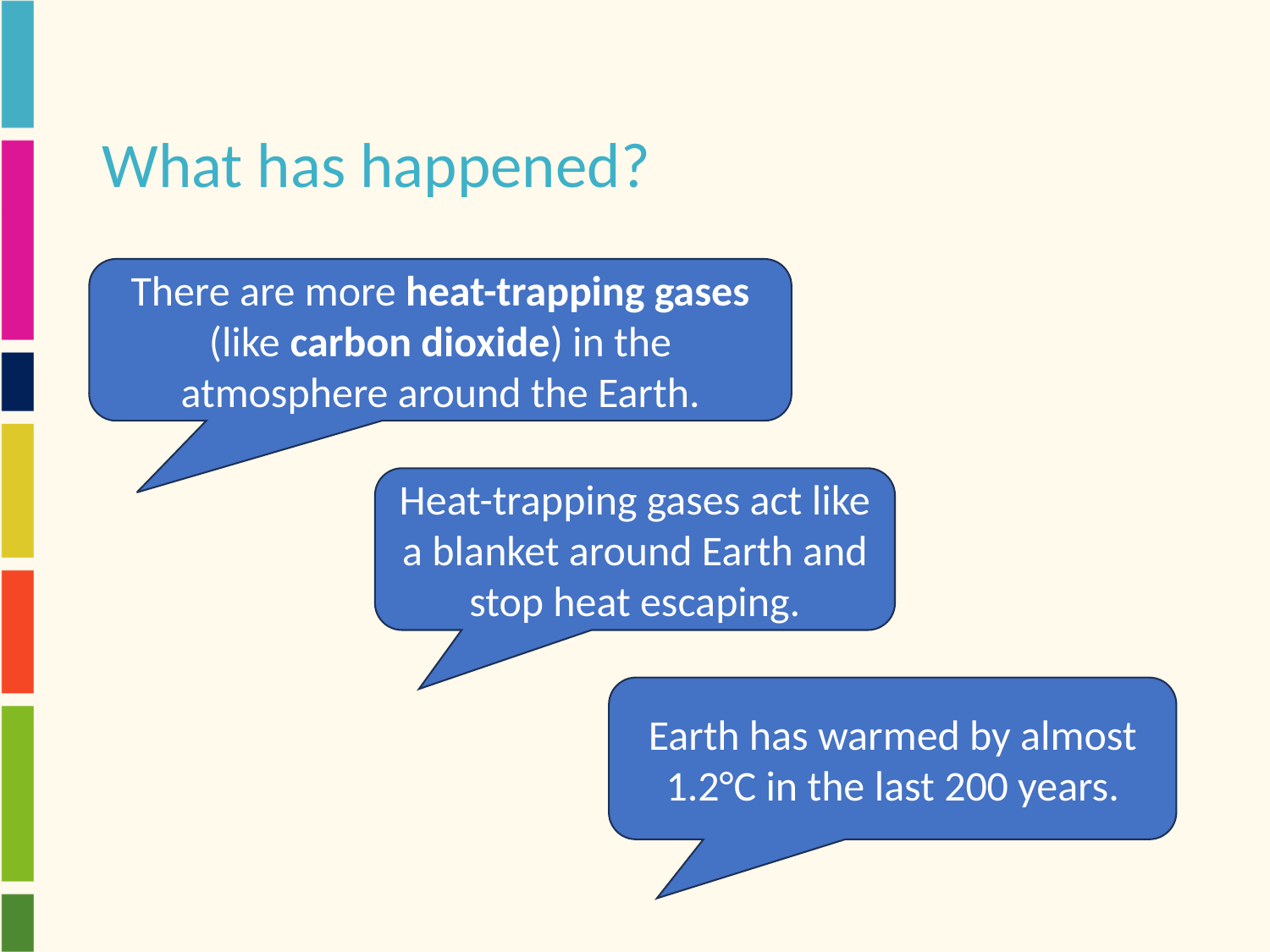

# What has happened?
There are more heat-trapping gases (like carbon dioxide) in the atmosphere around the Earth.
Heat-trapping gases act like a blanket around Earth and stop heat escaping.
Earth has warmed by almost 1.2°C in the last 200 years.